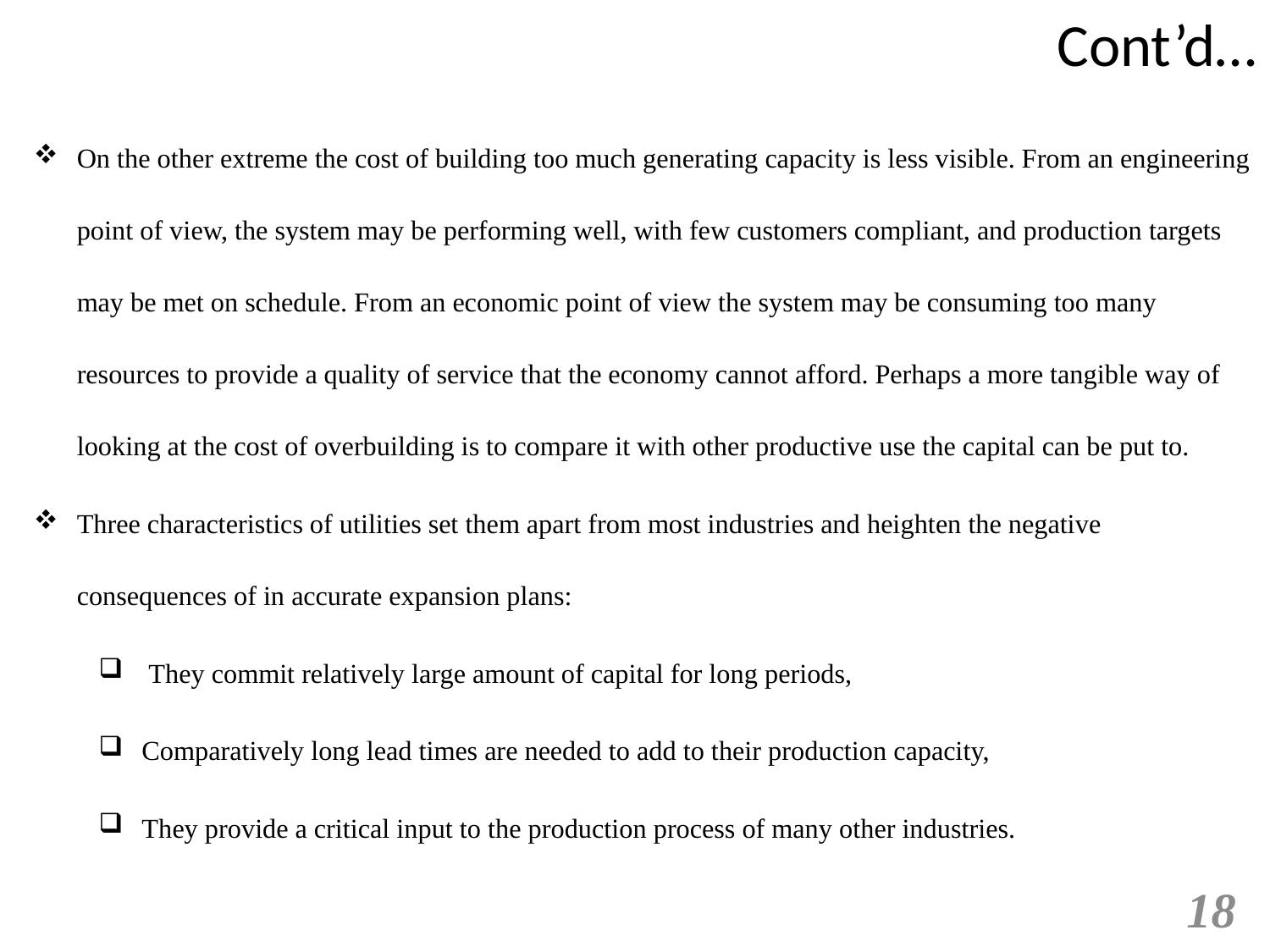

# Cont’d…
On the other extreme the cost of building too much generating capacity is less visible. From an engineering point of view, the system may be performing well, with few customers compliant, and production targets may be met on schedule. From an economic point of view the system may be consuming too many resources to provide a quality of service that the economy cannot afford. Perhaps a more tangible way of looking at the cost of overbuilding is to compare it with other productive use the capital can be put to.
Three characteristics of utilities set them apart from most industries and heighten the negative consequences of in accurate expansion plans:
 They commit relatively large amount of capital for long periods,
Comparatively long lead times are needed to add to their production capacity,
They provide a critical input to the production process of many other industries.

18